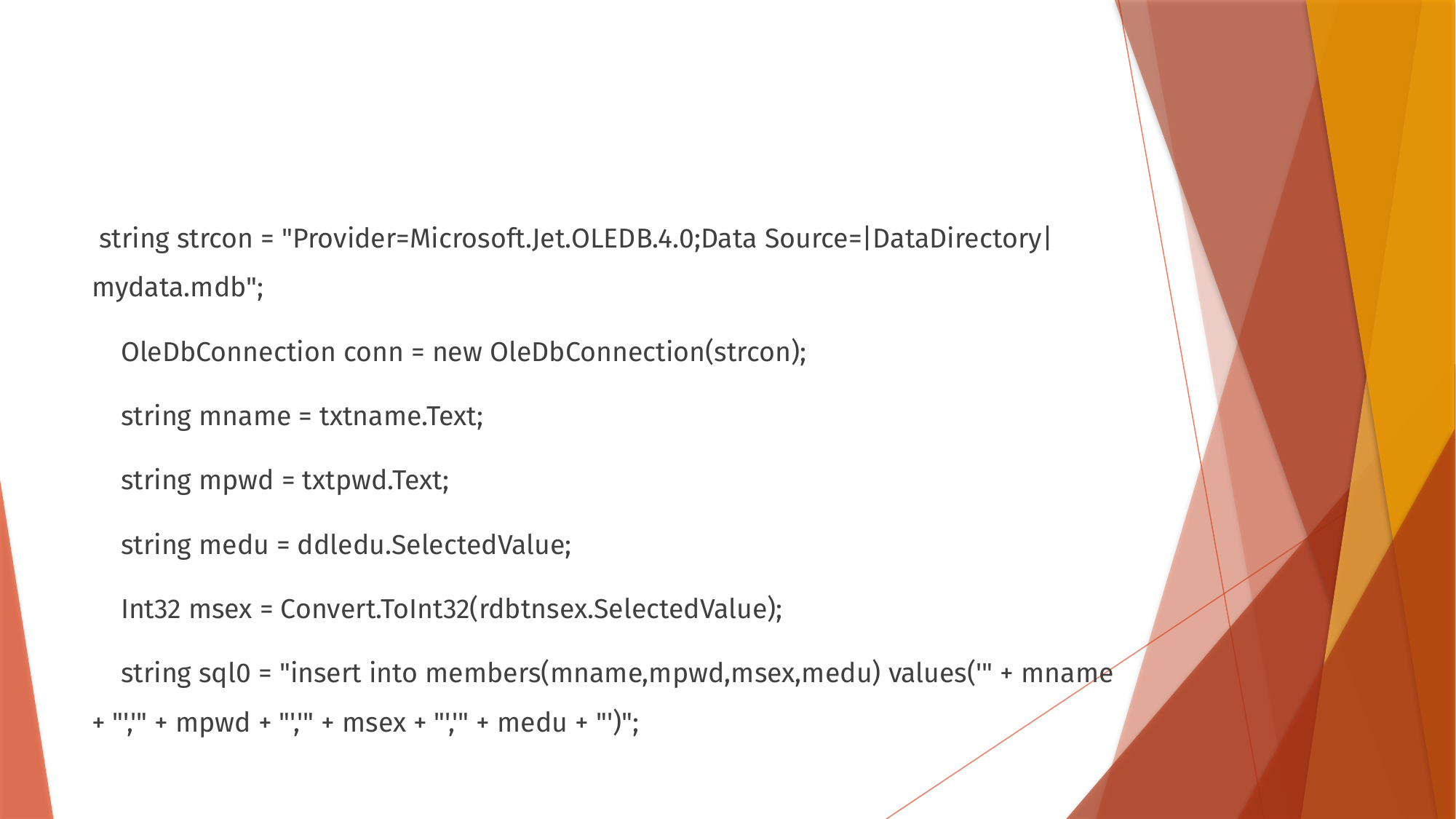

#
 string strcon = "Provider=Microsoft.Jet.OLEDB.4.0;Data Source=|DataDirectory|mydata.mdb";
    OleDbConnection conn = new OleDbConnection(strcon);
    string mname = txtname.Text;
    string mpwd = txtpwd.Text;
    string medu = ddledu.SelectedValue;
    Int32 msex = Convert.ToInt32(rdbtnsex.SelectedValue);
    string sql0 = "insert into members(mname,mpwd,msex,medu) values('" + mname + "','" + mpwd + "','" + msex + "','" + medu + "')";